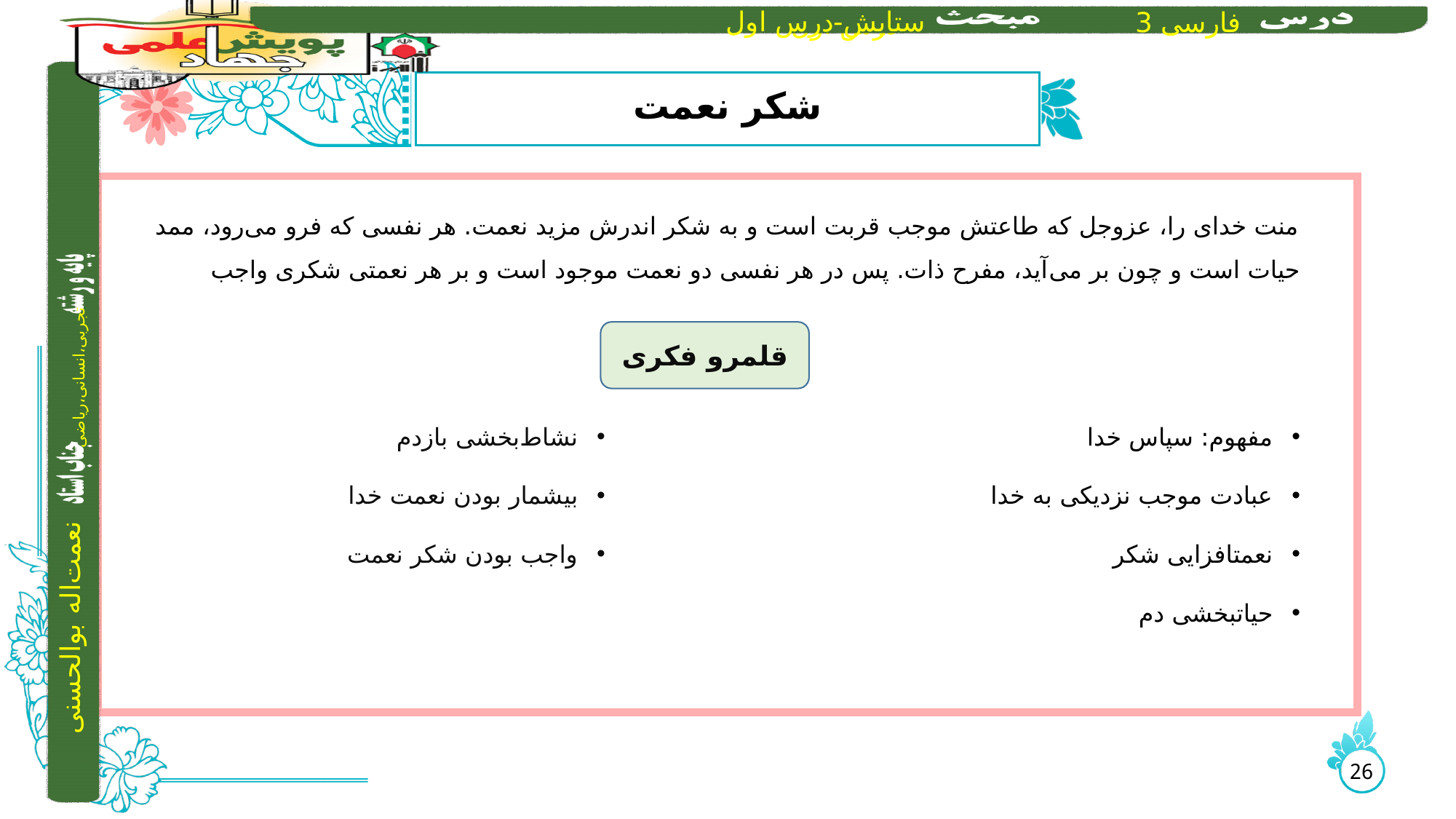

# شکر نعمت
منت خدای را، عزوجل که طاعتش موجب قربت است و به شکر اندرش مزید نعمت. هر نفسی که فرو می‌رود، ممد حیات است و چون بر می‌آید، مفرح ذات. پس در هر نفسی دو نعمت موجود است و بر هر نعمتی شکری واجب

نشاط‌­بخشی بازدم
بی­شمار بودن نعمت خدا
واجب بودن شکر نعمت

مفهوم: سپاس خدا
عبادت موجب نزدیکی به خدا
نعمت­افزایی شکر
حیات­بخشی دم